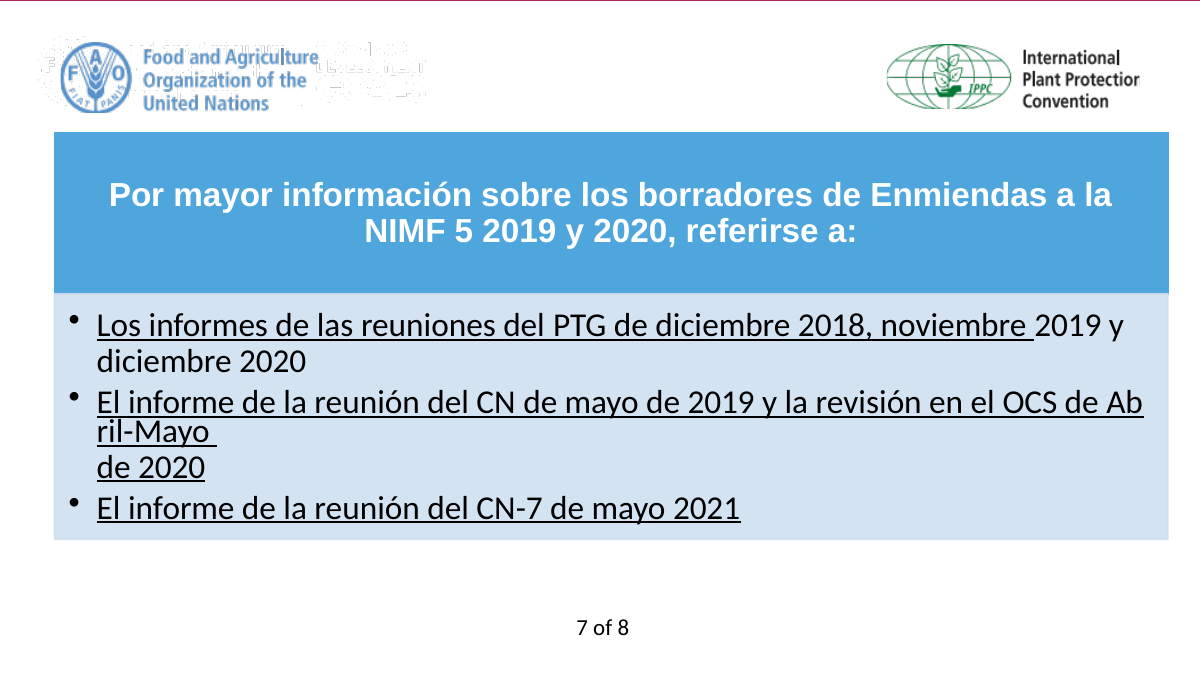

Por mayor información sobre los borradores de Enmiendas a la NIMF 5 2019 y 2020, referirse a:
Los informes de las reuniones del PTG de diciembre 2018, noviembre 2019 y diciembre 2020
El informe de la reunión del CN de mayo de 2019 y la revisión en el OCS de Abril-Mayo de 2020
El informe de la reunión del CN-7 de mayo 2021
7 of 8